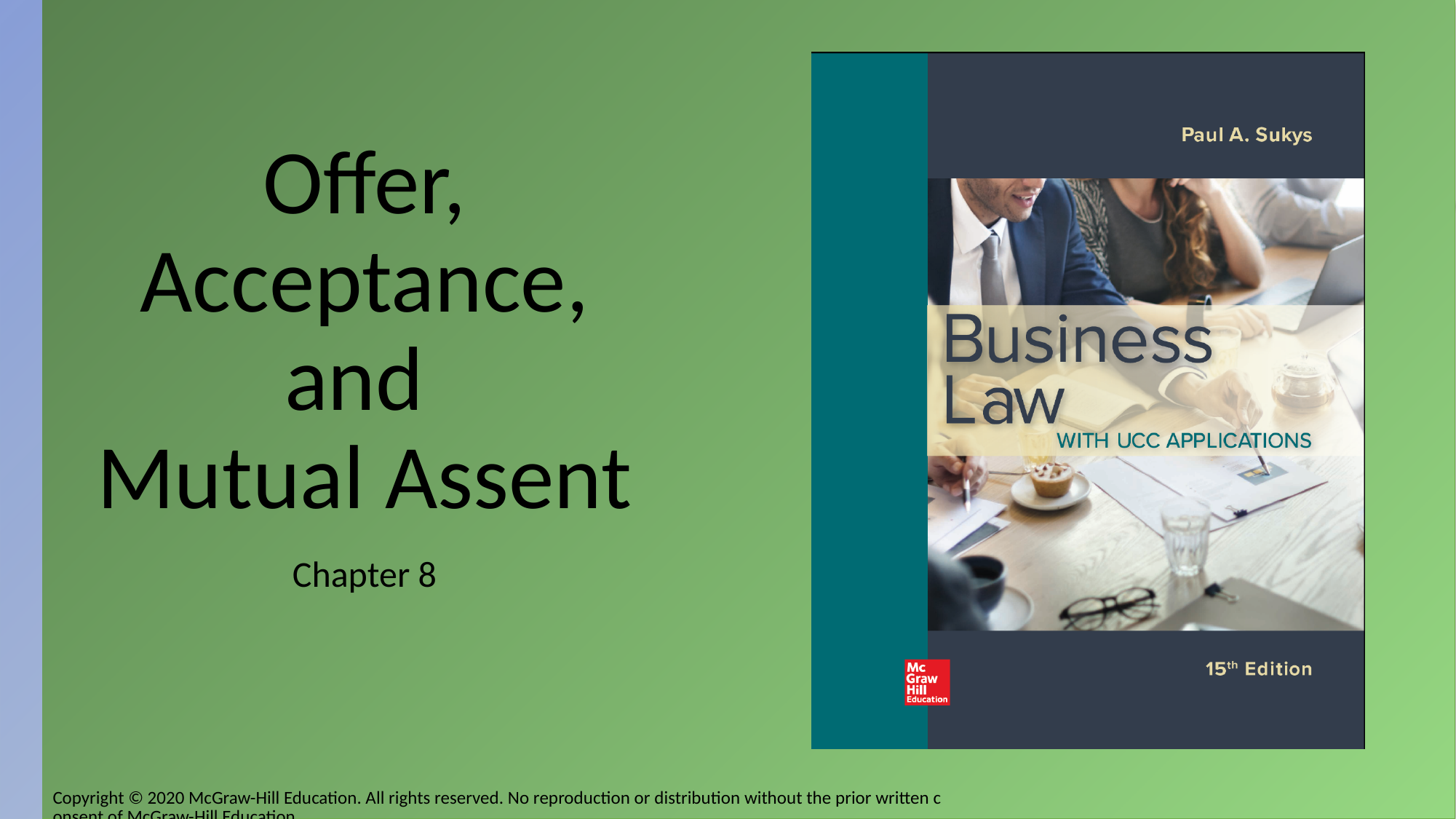

# Offer, Acceptance, and Mutual Assent
Chapter 8
Copyright © 2020 McGraw-Hill Education. All rights reserved. No reproduction or distribution without the prior written consent of McGraw-Hill Education.